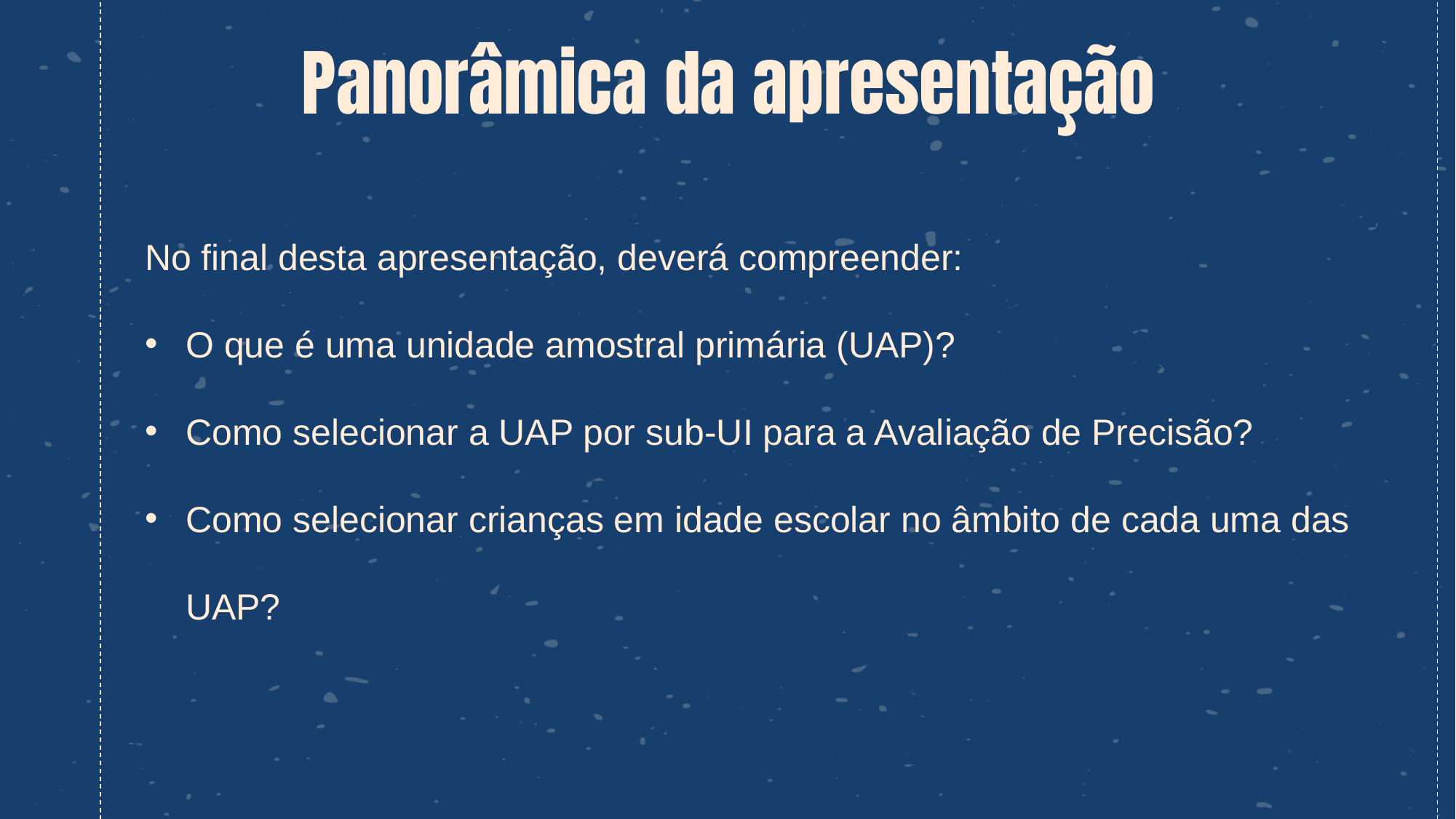

# Panorâmica da apresentação
No final desta apresentação, deverá compreender:
O que é uma unidade amostral primária (UAP)?
Como selecionar a UAP por sub-UI para a Avaliação de Precisão?
Como selecionar crianças em idade escolar no âmbito de cada uma das UAP?